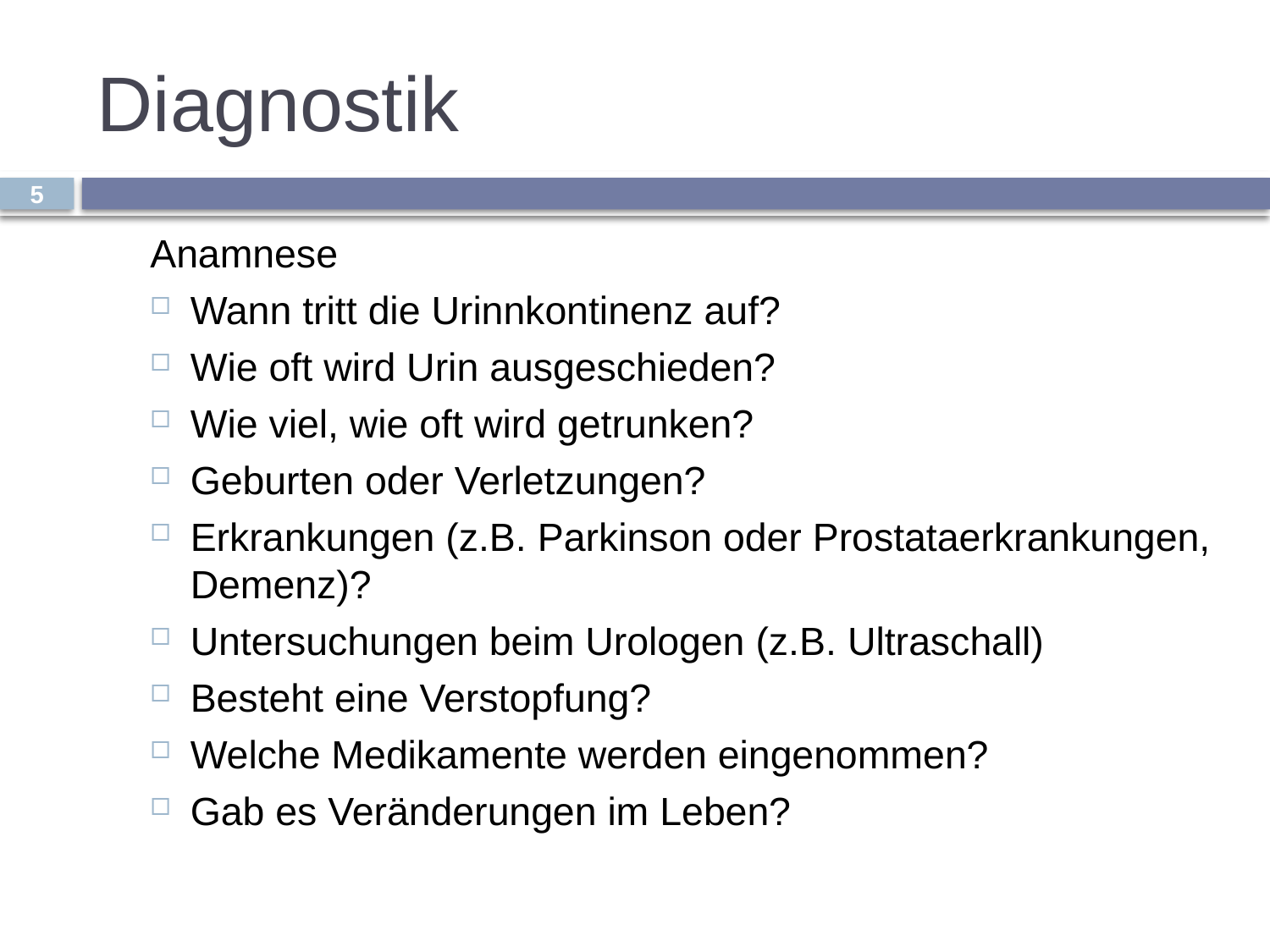

# Diagnostik
5
Anamnese
Wann tritt die Urinnkontinenz auf?
Wie oft wird Urin ausgeschieden?
Wie viel, wie oft wird getrunken?
Geburten oder Verletzungen?
Erkrankungen (z.B. Parkinson oder Prostataerkrankungen, Demenz)?
Untersuchungen beim Urologen (z.B. Ultraschall)
Besteht eine Verstopfung?
Welche Medikamente werden eingenommen?
Gab es Veränderungen im Leben?